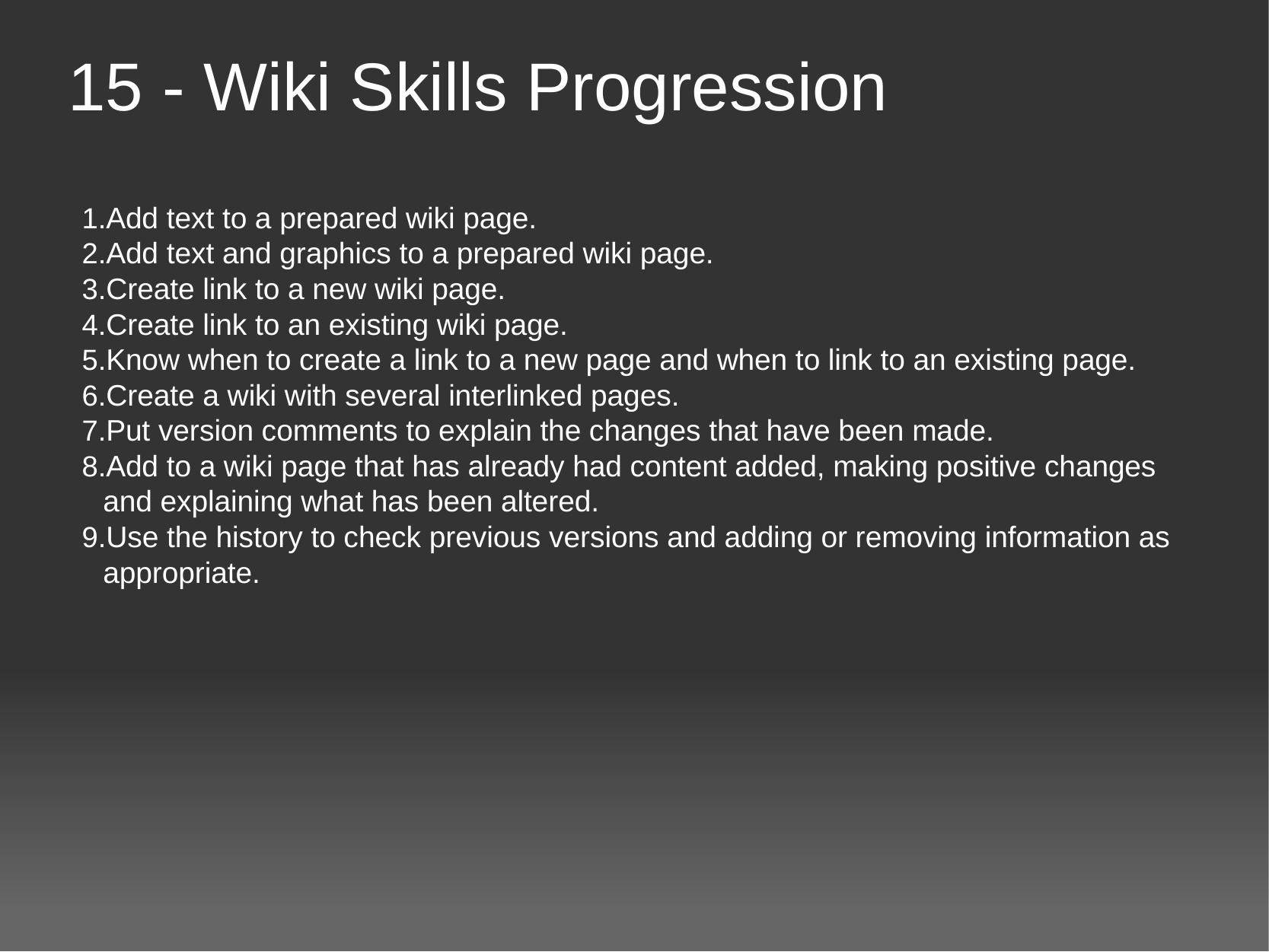

# 15 - Wiki Skills Progression
Add text to a prepared wiki page.
Add text and graphics to a prepared wiki page.
Create link to a new wiki page.
Create link to an existing wiki page.
Know when to create a link to a new page and when to link to an existing page.
Create a wiki with several interlinked pages.
Put version comments to explain the changes that have been made.
Add to a wiki page that has already had content added, making positive changes and explaining what has been altered.
Use the history to check previous versions and adding or removing information as appropriate.